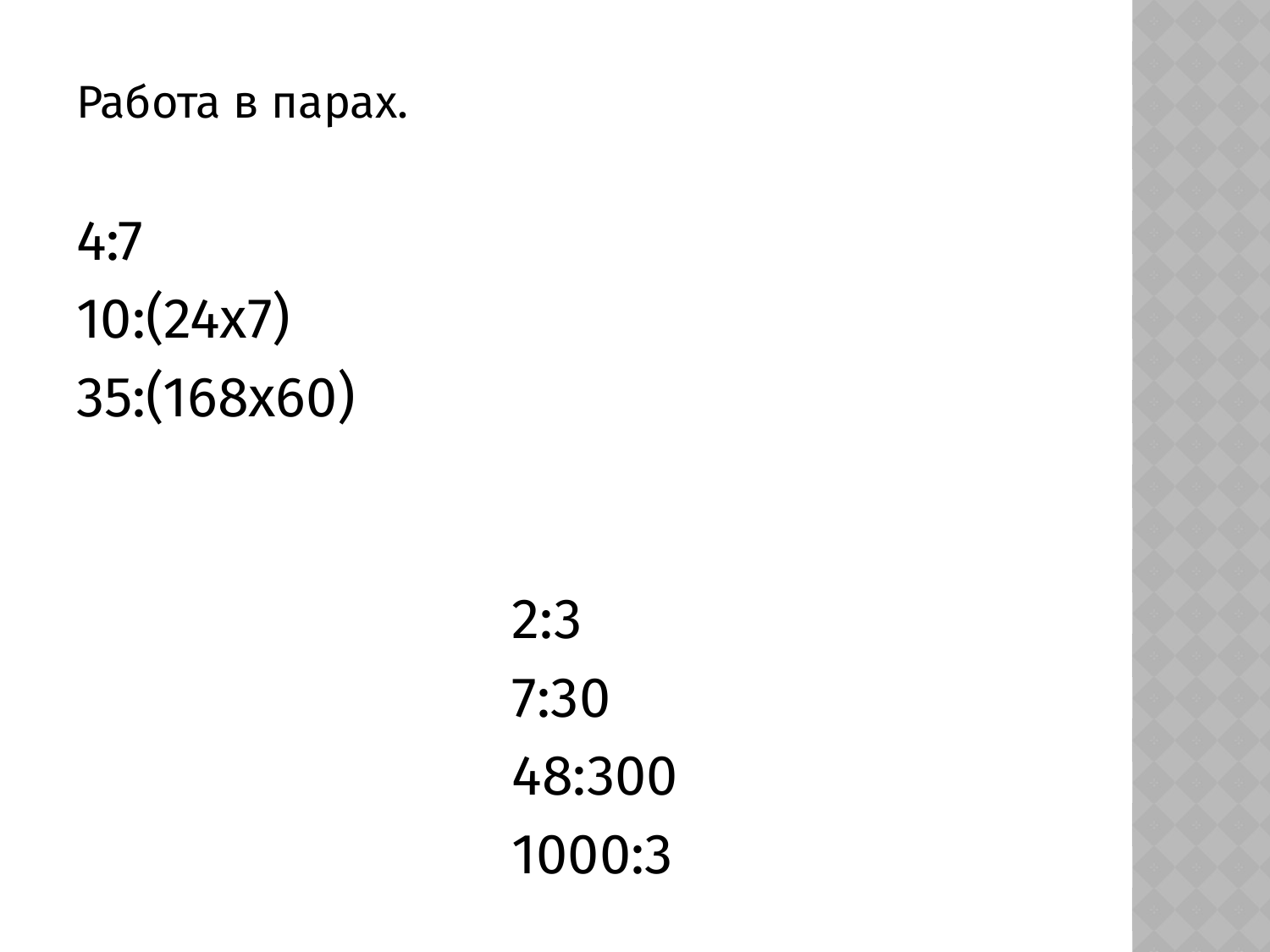

#
Работа в парах.

4:7
10:(24х7)
35:(168х60)

                             2:3
                             7:30
                             48:300
                             1000:3